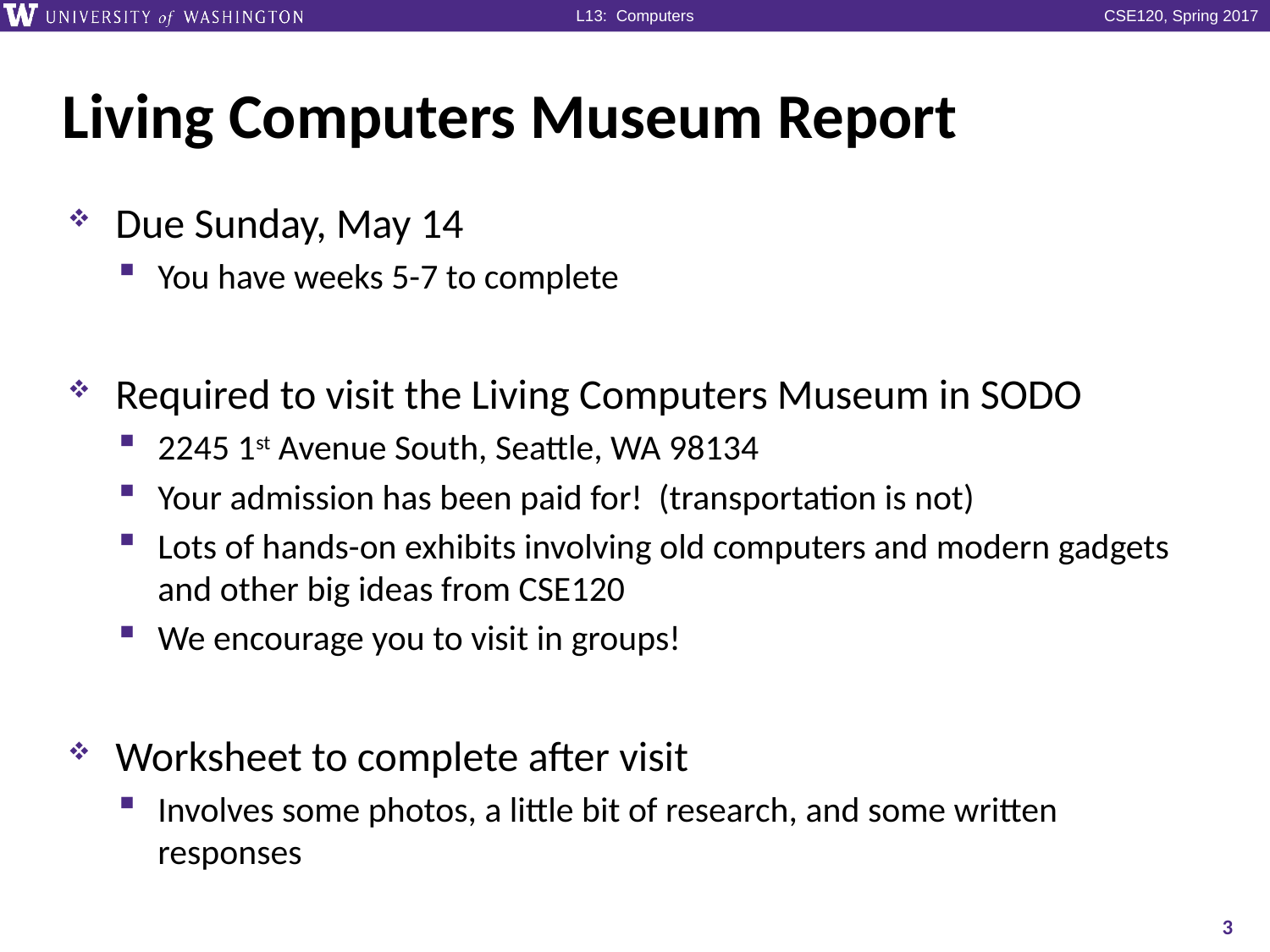

# Living Computers Museum Report
Due Sunday, May 14
You have weeks 5-7 to complete

Required to visit the Living Computers Museum in SODO
2245 1st Avenue South, Seattle, WA 98134
Your admission has been paid for!  (transportation is not)
Lots of hands-on exhibits involving old computers and modern gadgets and other big ideas from CSE120
We encourage you to visit in groups!

Worksheet to complete after visit
Involves some photos, a little bit of research, and some written responses

3